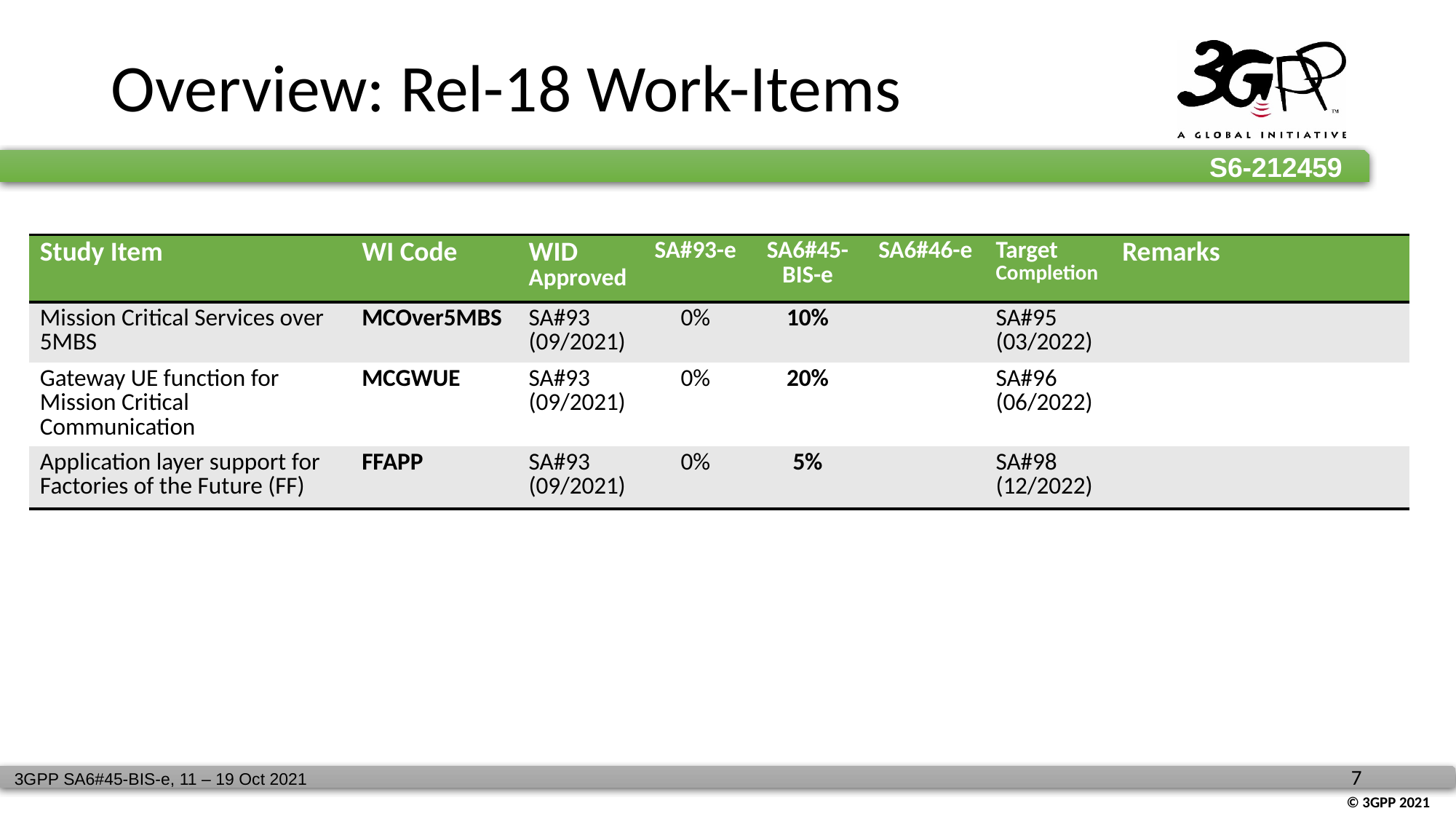

# Overview: Rel-18 Work-Items
| Study Item | WI Code | WID Approved | SA#93-e | SA6#45-BIS-e | SA6#46-e | Target Completion | Remarks |
| --- | --- | --- | --- | --- | --- | --- | --- |
| Mission Critical Services over 5MBS | MCOver5MBS | SA#93 (09/2021) | 0% | 10% |  | SA#95 (03/2022) |  |
| Gateway UE function for Mission Critical Communication | MCGWUE | SA#93 (09/2021) | 0% | 20% |  | SA#96 (06/2022) |  |
| Application layer support for Factories of the Future (FF) | FFAPP | SA#93 (09/2021) | 0% | 5% |  | SA#98 (12/2022) |  |